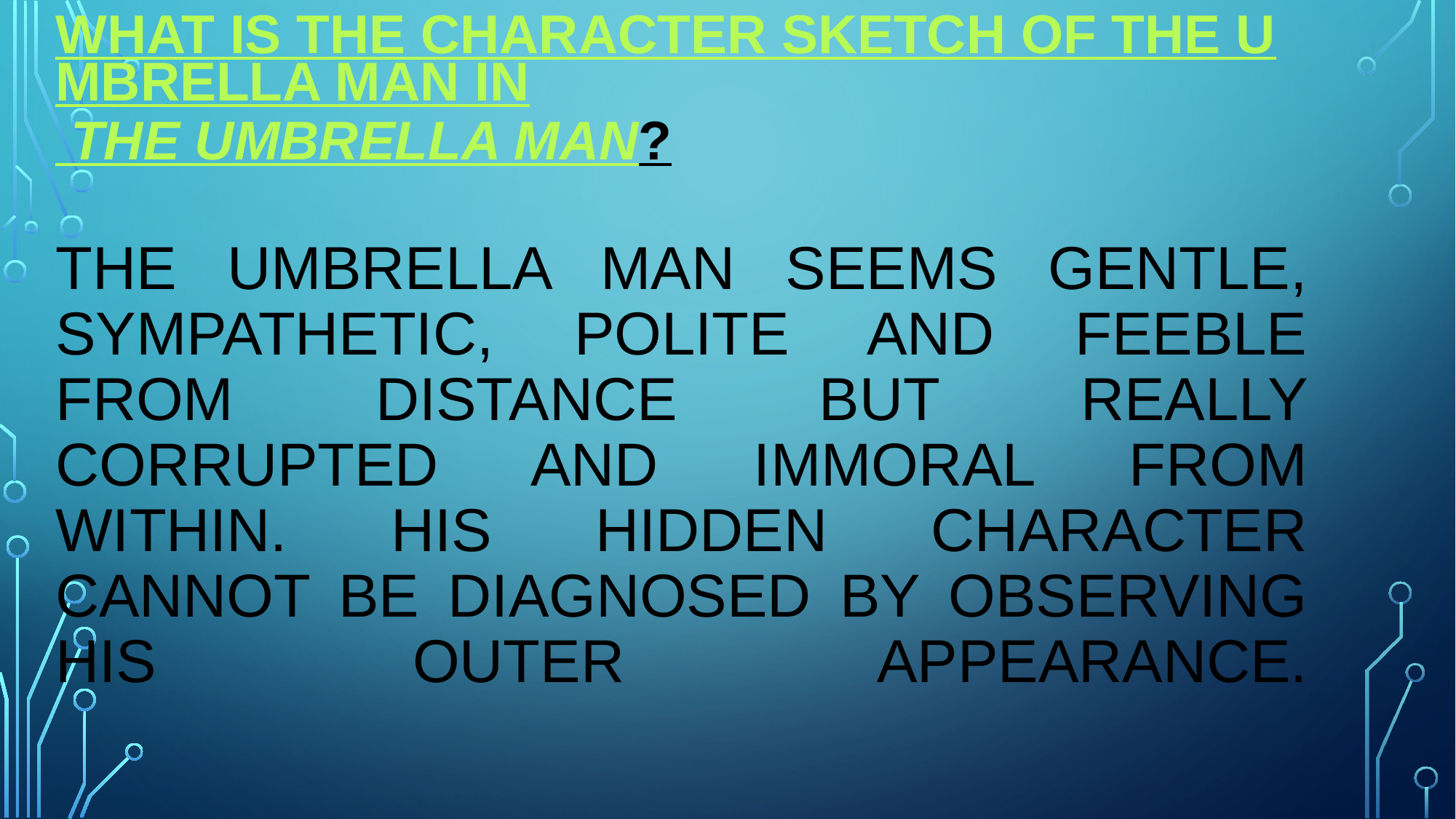

# What is the character sketch of the umbrella man in The Umbrella Man? The umbrella man seems gentle, sympathetic, polite and feeble from distance but really corrupted and immoral from within. His hidden character cannot be diagnosed by observing his outer appearance.